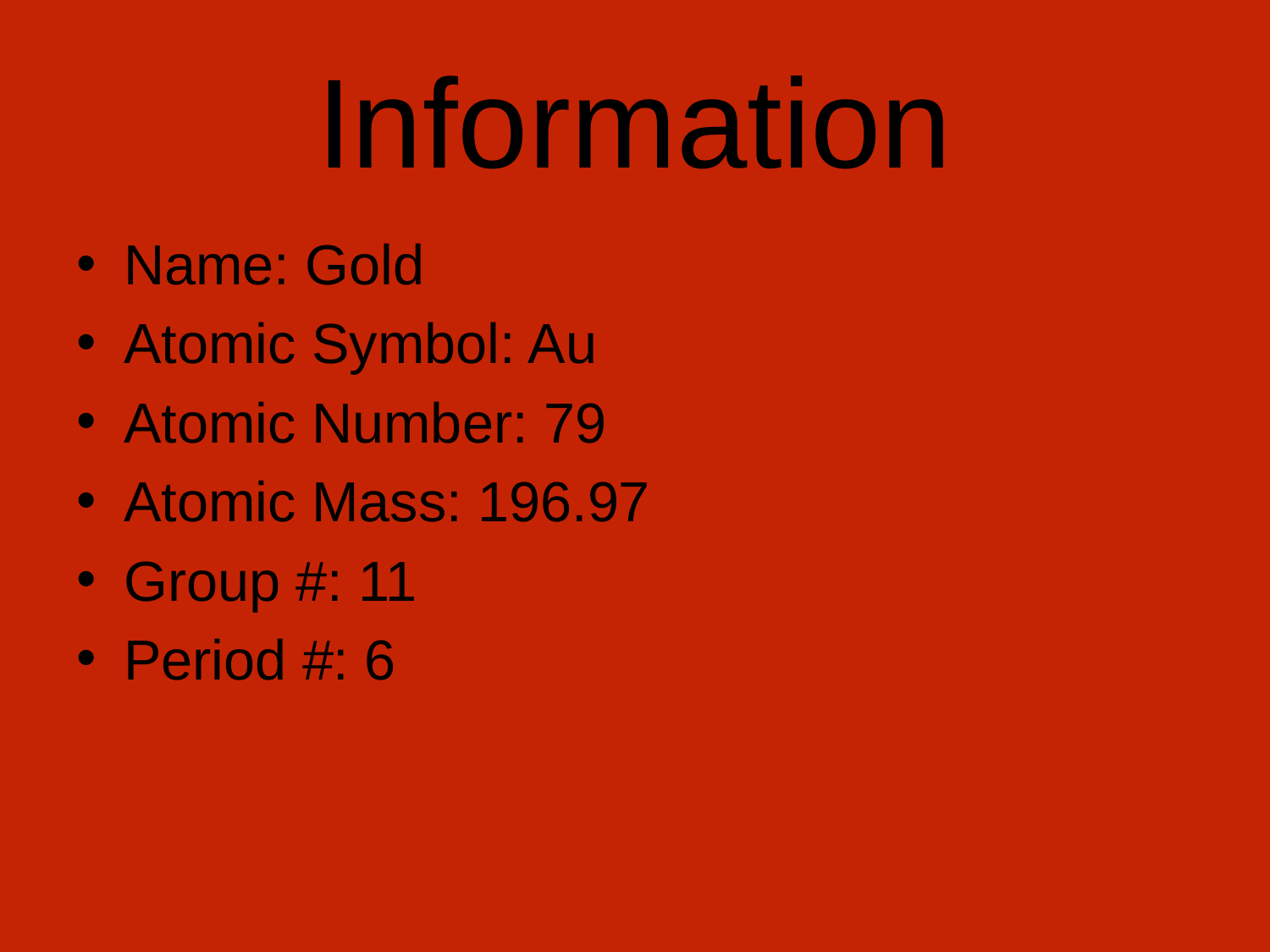

# Information
Name: Gold
Atomic Symbol: Au
Atomic Number: 79
Atomic Mass: 196.97
Group #: 11
Period #: 6